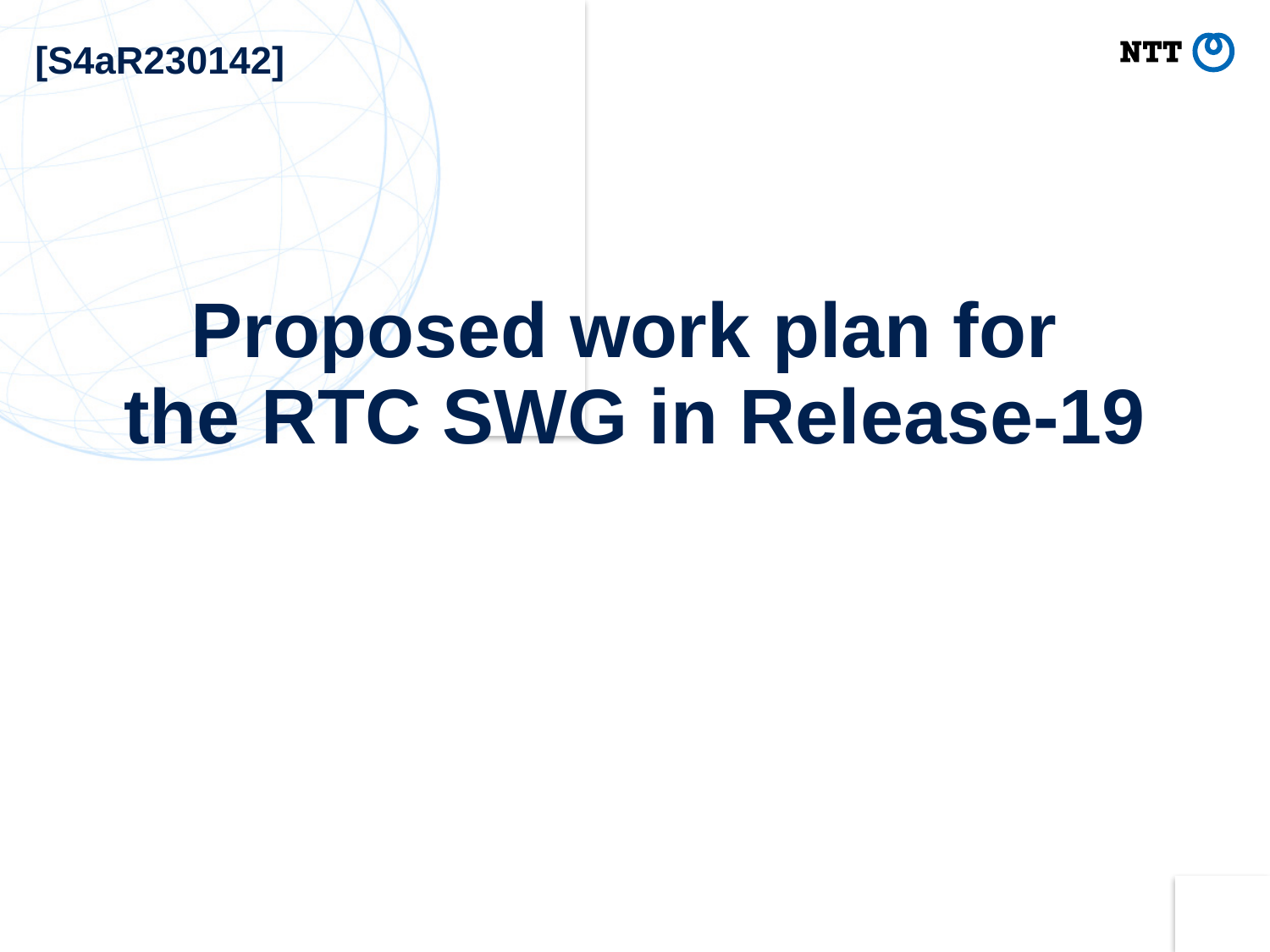

[S4aR230142]
Proposed work plan for
the RTC SWG in Release-19